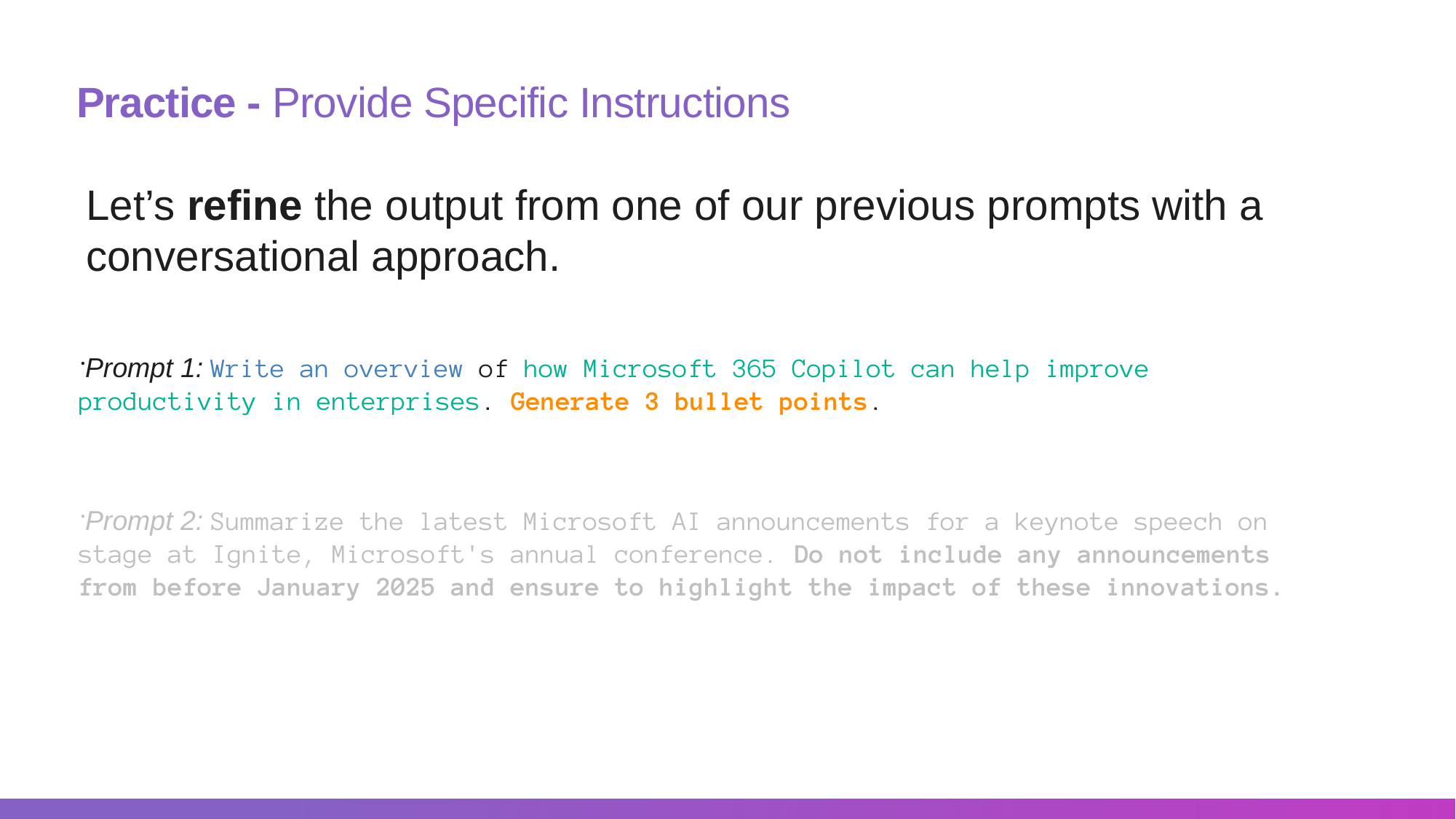

Practice - Provide Specific Instructions
Let’s refine the output from one of our previous prompts with a conversational approach.

Prompt 1: Write an overview of how Microsoft 365 Copilot can help improve productivity in enterprises. Generate 3 bullet points.

Prompt 2: Summarize the latest Microsoft AI announcements for a keynote speech on stage at Ignite, Microsoft's annual conference. Do not include any announcements from before January 2025 and ensure to highlight the impact of these innovations.